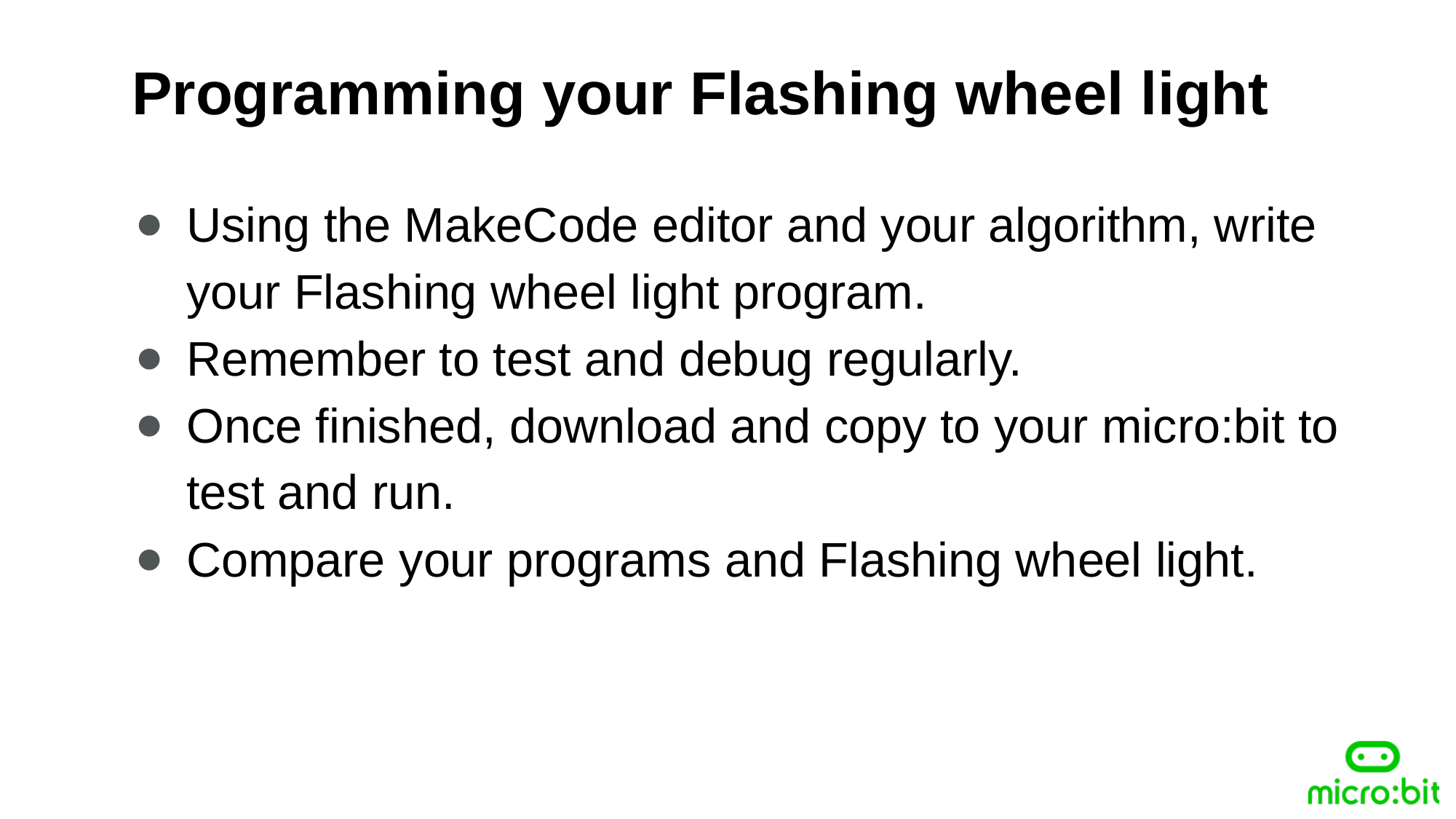

Programming your Flashing wheel light

Using the MakeCode editor and your algorithm, write your Flashing wheel light program.
Remember to test and debug regularly.
Once finished, download and copy to your micro:bit to test and run.
Compare your programs and Flashing wheel light.